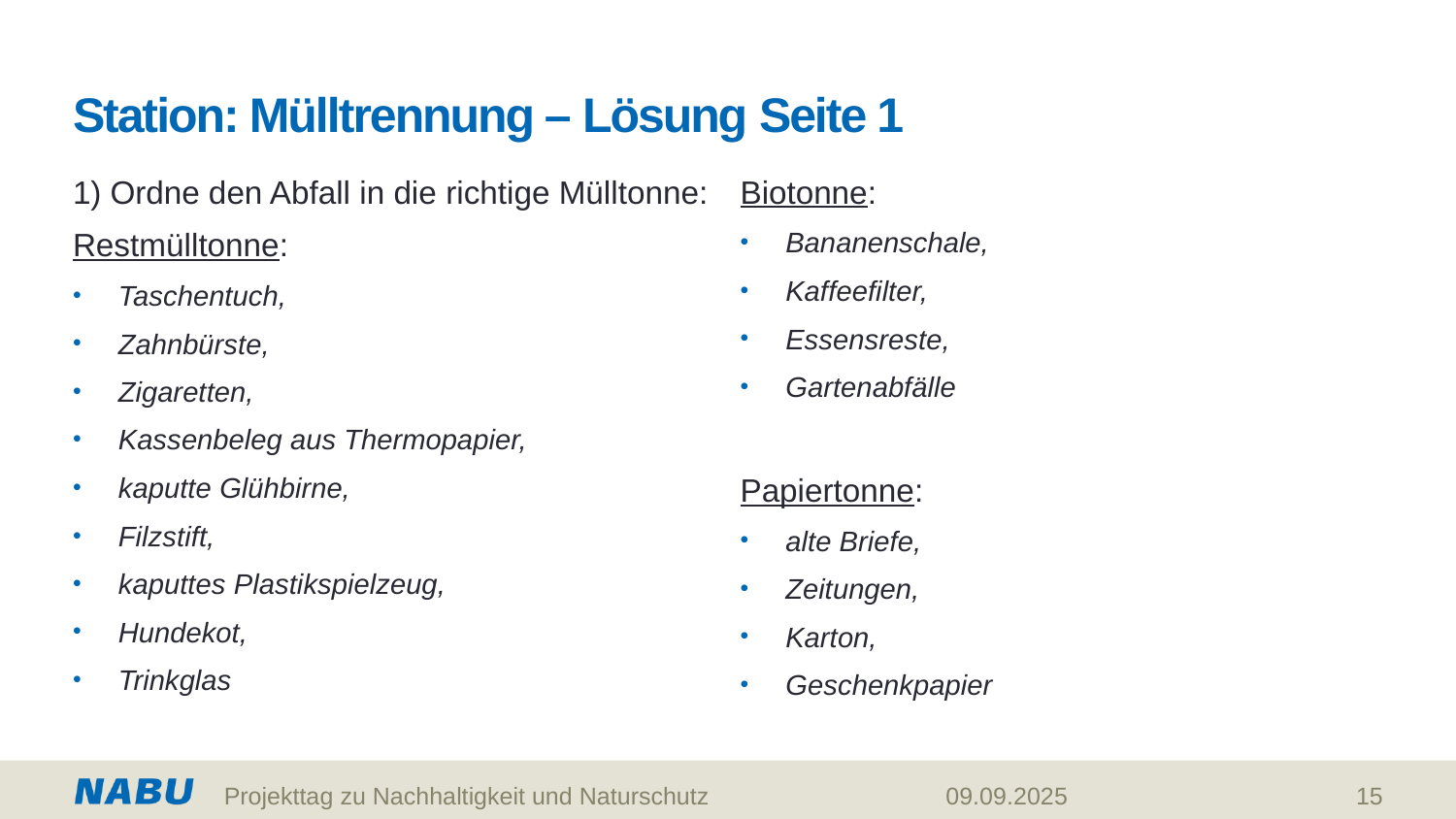

# Station: Mülltrennung – Lösung Seite 1
1) Ordne den Abfall in die richtige Mülltonne:
Restmülltonne:
Taschentuch,
Zahnbürste,
Zigaretten,
Kassenbeleg aus Thermopapier,
kaputte Glühbirne,
Filzstift,
kaputtes Plastikspielzeug,
Hundekot,
Trinkglas
Biotonne:
Bananenschale,
Kaffeefilter,
Essensreste,
Gartenabfälle

Papiertonne:
alte Briefe,
Zeitungen,
Karton,
Geschenkpapier

Projekttag zu Nachhaltigkeit und Naturschutz
09.09.2025
15